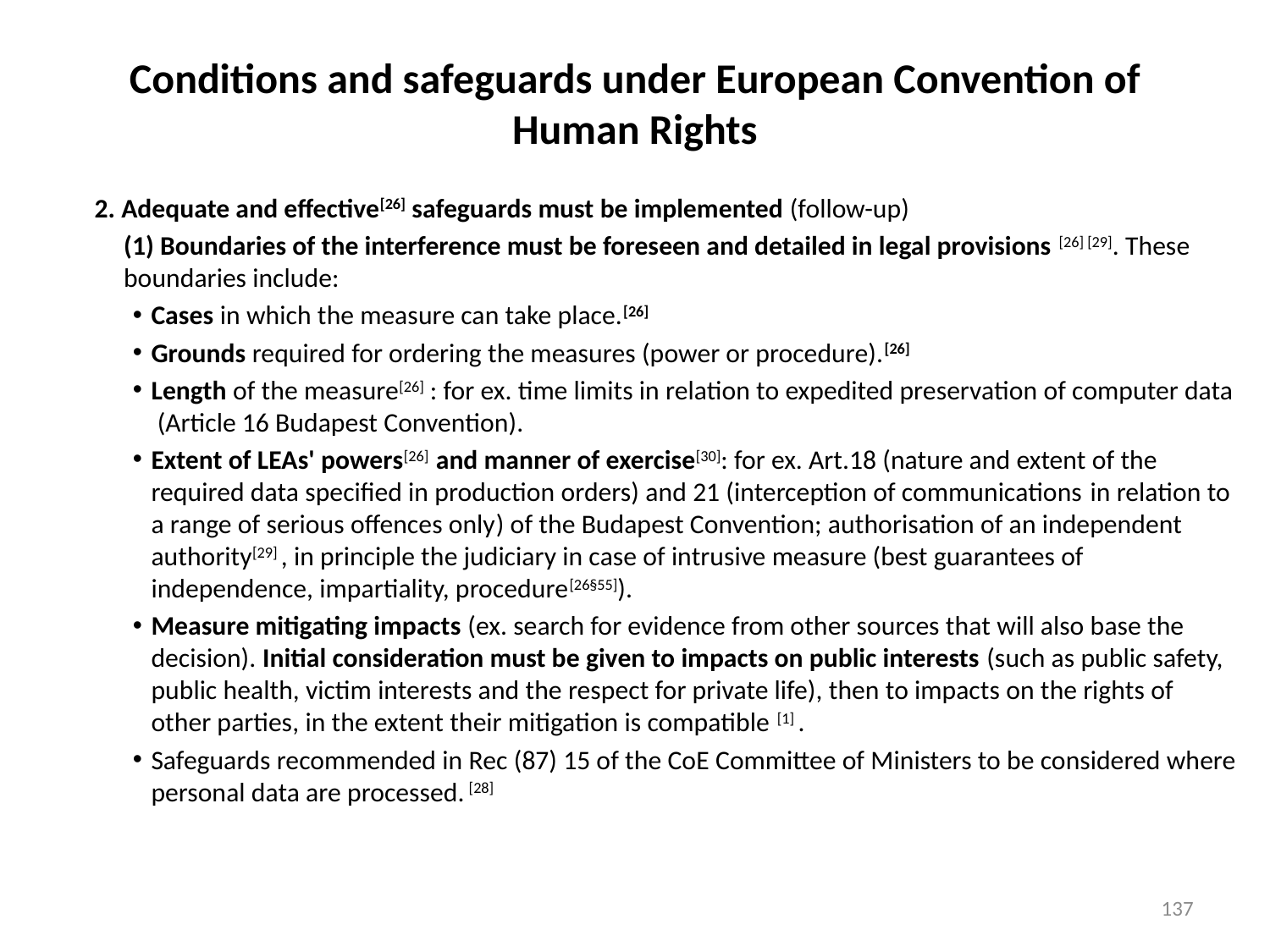

# Conditions and safeguards under European Convention of Human Rights
2. Adequate and effective[26] safeguards must be implemented (follow-up)
(1) Boundaries of the interference must be foreseen and detailed in legal provisions [26] [29]. These boundaries include:
Cases in which the measure can take place.[26]
Grounds required for ordering the measures (power or procedure).[26]
Length of the measure[26] : for ex. time limits in relation to expedited preservation of computer data  (Article 16 Budapest Convention).
Extent of LEAs' powers[26]  and manner of exercise[30]: for ex. Art.18 (nature and extent of the required data specified in production orders) and 21 (interception of communications in relation to a range of serious offences only) of the Budapest Convention; authorisation of an independent authority[29] , in principle the judiciary in case of intrusive measure (best guarantees of independence, impartiality, procedure[26§55]).
Measure mitigating impacts (ex. search for evidence from other sources that will also base the decision). Initial consideration must be given to impacts on public interests (such as public safety, public health, victim interests and the respect for private life), then to impacts on the rights of other parties, in the extent their mitigation is compatible [1] .
Safeguards recommended in Rec (87) 15 of the CoE Committee of Ministers to be considered where personal data are processed. [28]

137